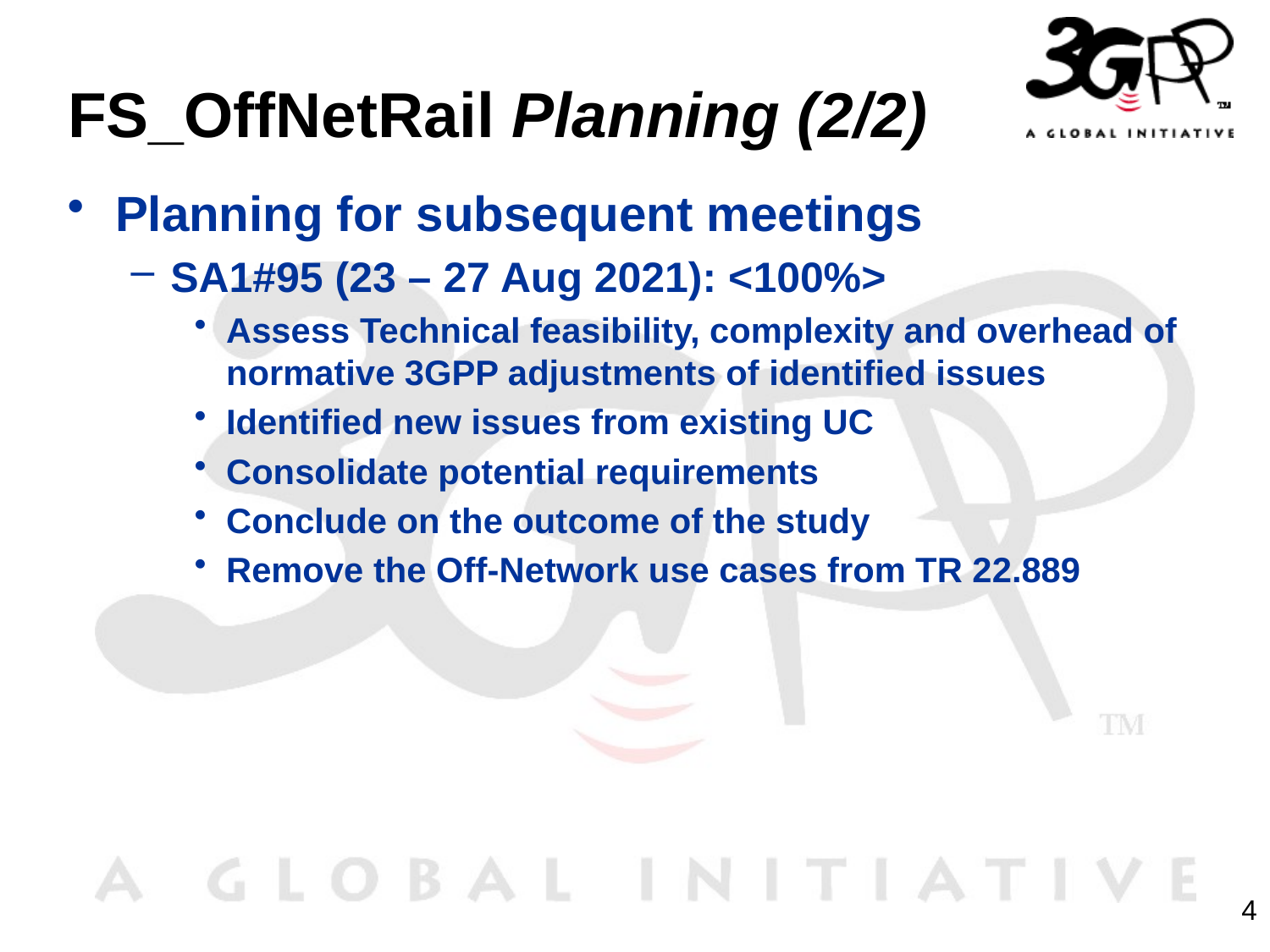

# FS_OffNetRail Planning (2/2)
Planning for subsequent meetings
SA1#95 (23 – 27 Aug 2021): <100%>
Assess Technical feasibility, complexity and overhead of normative 3GPP adjustments of identified issues
Identified new issues from existing UC
Consolidate potential requirements
Conclude on the outcome of the study
Remove the Off-Network use cases from TR 22.889
4